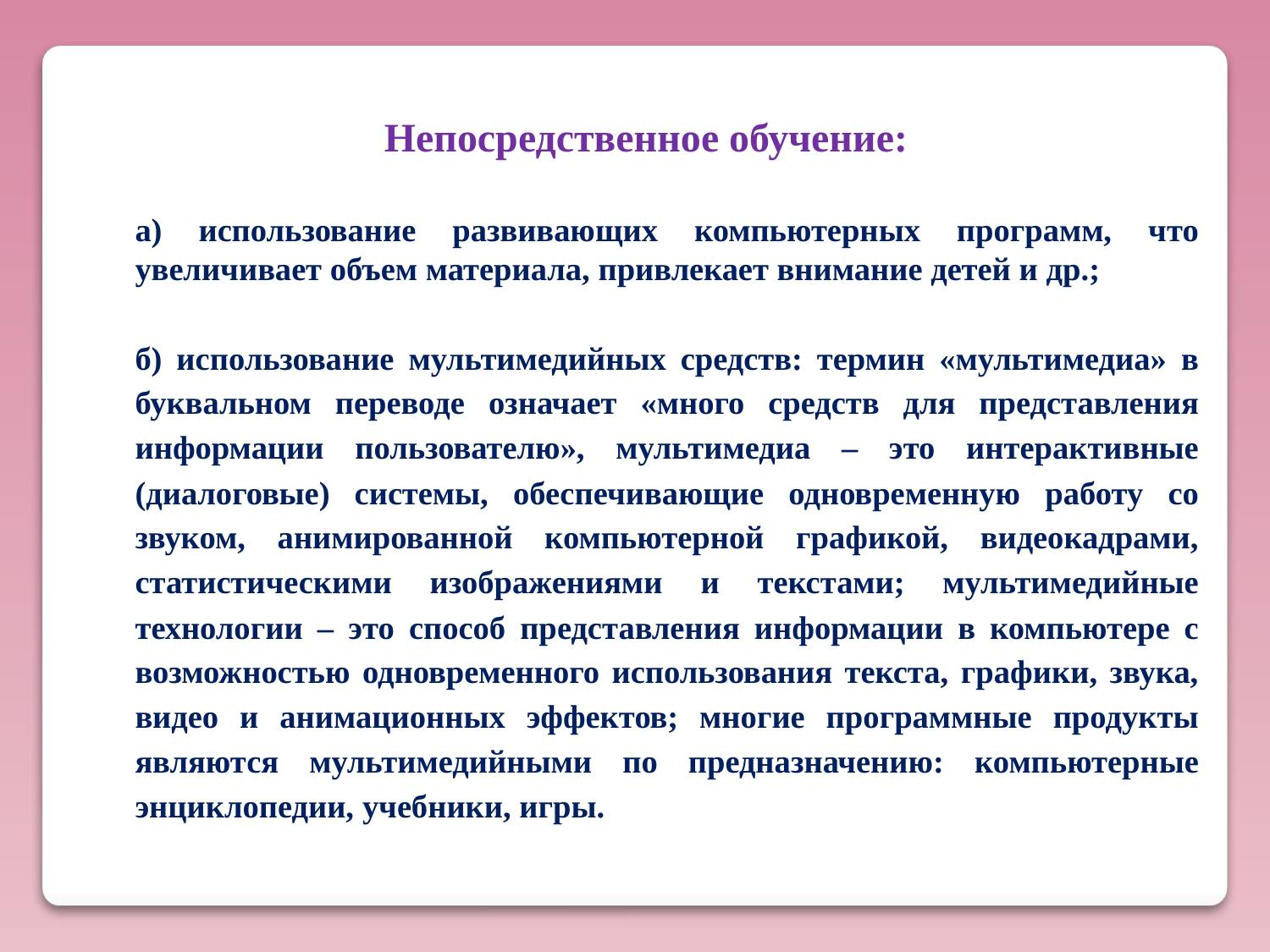

Непосредственное обучение:
а) использование развивающих компьютерных программ, что увеличивает объем материала, привлекает внимание детей и др.;

б) использование мультимедийных средств: термин «мультимедиа» в буквальном переводе означает «много средств для представления информации пользователю», мультимедиа – это интерактивные (диалоговые) системы, обеспечивающие одновременную работу со звуком, анимированной компьютерной графикой, видеокадрами, статистическими изображениями и текстами; мультимедийные технологии – это способ представления информации в компьютере с возможностью одновременного использования текста, графики, звука, видео и анимационных эффектов; многие программные продукты являются мультимедийными по предназначению: компьютерные энциклопедии, учебники, игры.